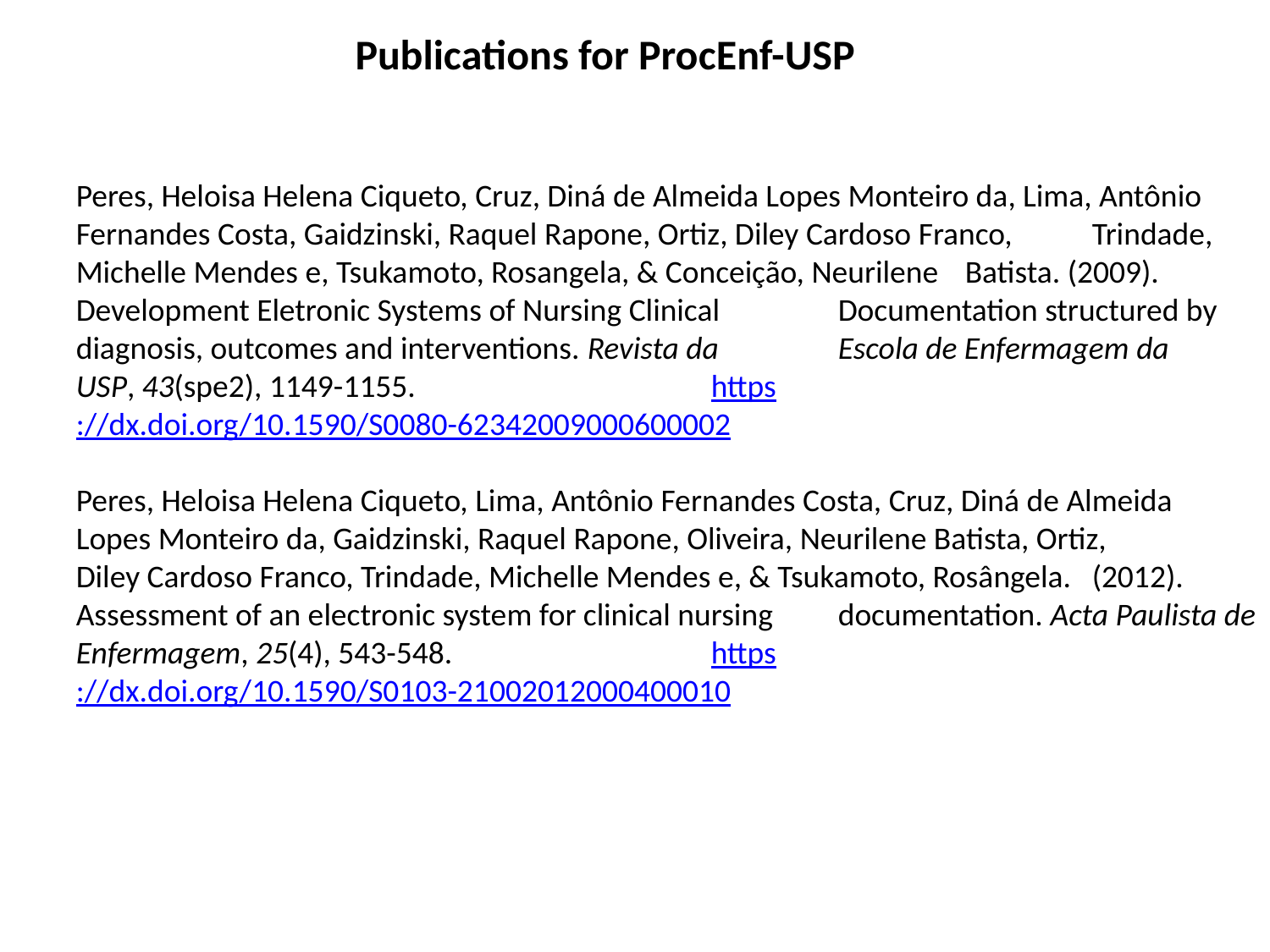

Publications for ProcEnf-USP
Peres, Heloisa Helena Ciqueto, Cruz, Diná de Almeida Lopes Monteiro da, Lima, Antônio 	Fernandes Costa, Gaidzinski, Raquel Rapone, Ortiz, Diley Cardoso Franco, 	Trindade, Michelle Mendes e, Tsukamoto, Rosangela, & Conceição, Neurilene 	Batista. (2009). Development Eletronic Systems of Nursing Clinical 	Documentation structured by diagnosis, outcomes and interventions. Revista da 	Escola de Enfermagem da USP, 43(spe2), 1149-1155. 			https://dx.doi.org/10.1590/S0080-62342009000600002

Peres, Heloisa Helena Ciqueto, Lima, Antônio Fernandes Costa, Cruz, Diná de Almeida 	Lopes Monteiro da, Gaidzinski, Raquel Rapone, Oliveira, Neurilene Batista, Ortiz, 	Diley Cardoso Franco, Trindade, Michelle Mendes e, & Tsukamoto, Rosângela. 	(2012). Assessment of an electronic system for clinical nursing 	documentation. Acta Paulista de Enfermagem, 25(4), 543-548. 		https://dx.doi.org/10.1590/S0103-21002012000400010